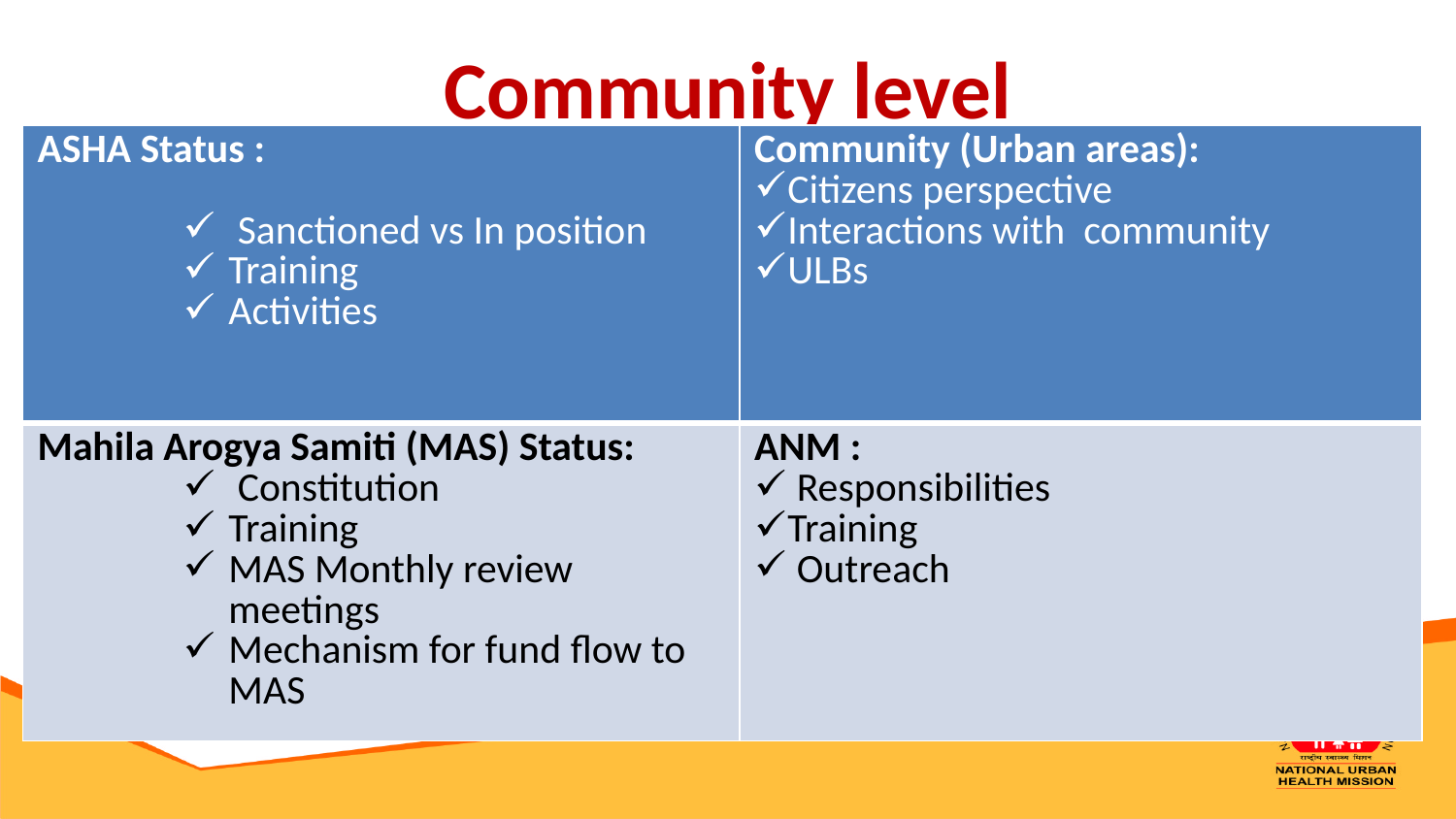

# Community level
| ASHA Status : Sanctioned vs In position Training Activities | Community (Urban areas): Citizens perspective Interactions with community ULBs |
| --- | --- |
| Mahila Arogya Samiti (MAS) Status: Constitution Training MAS Monthly review meetings Mechanism for fund flow to MAS | ANM : Responsibilities Training Outreach |